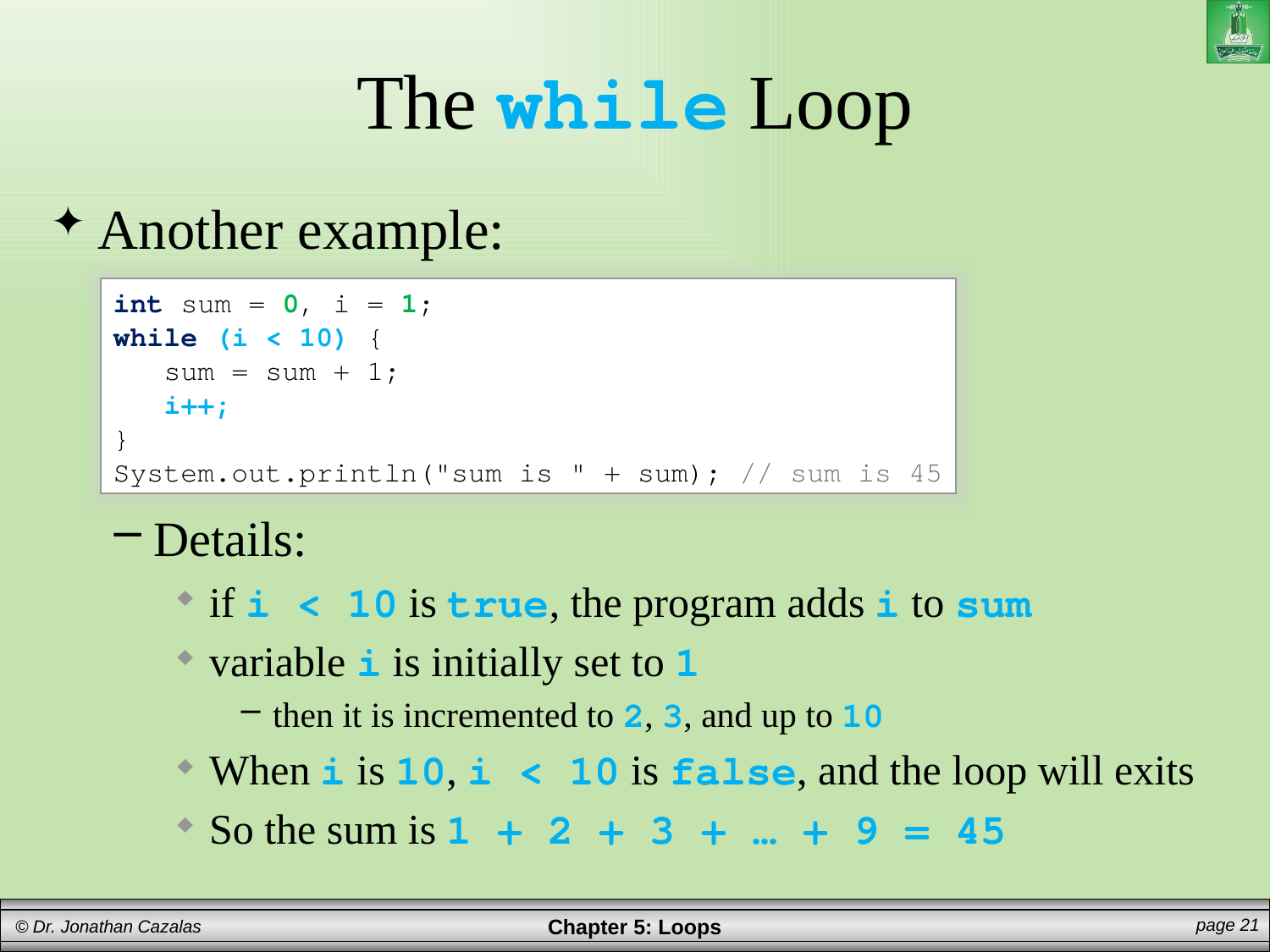

# The while Loop
Another example:

Details:
if i < 10 is true, the program adds i to sum
variable i is initially set to 1
then it is incremented to 2, 3, and up to 10
When i is 10, i < 10 is false, and the loop will exits
So the sum is 1 + 2 + 3 + … + 9 = 45
int sum = 0, i = 1;
while (i < 10) {
   sum = sum + 1;
   i++;
}
System.out.println("sum is " + sum); // sum is 45